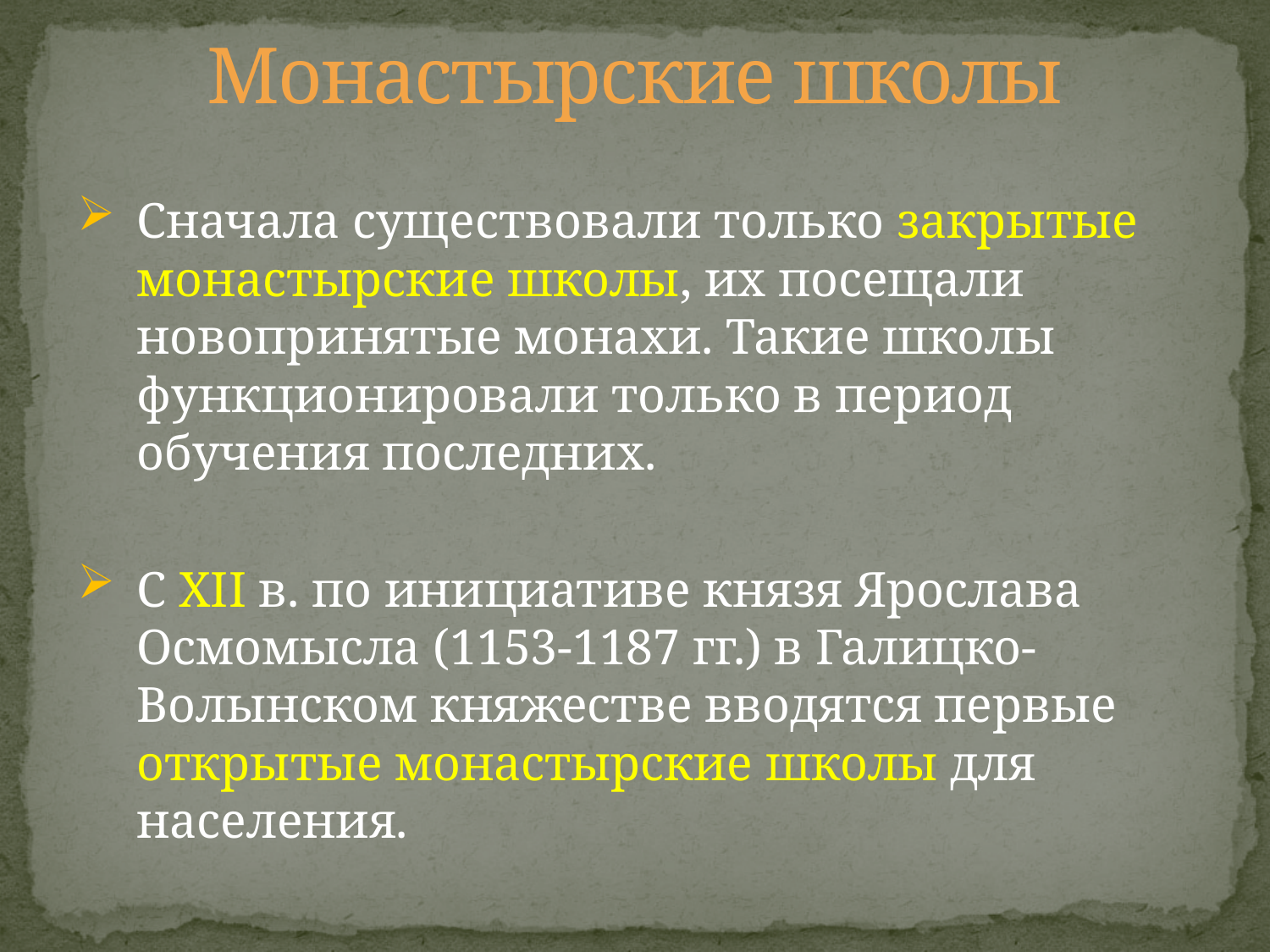

# Монастырские школы

Сначала существовали только закрытые монастырские школы, их посещали новопринятые монахи. Такие школы функционировали только в период обучения последних.

С XII в. по инициативе князя Ярослава Осмомысла (1153-1187 гг.) в Галицко-Волынском княжестве вводятся первые открытые монастырские школы для населения.